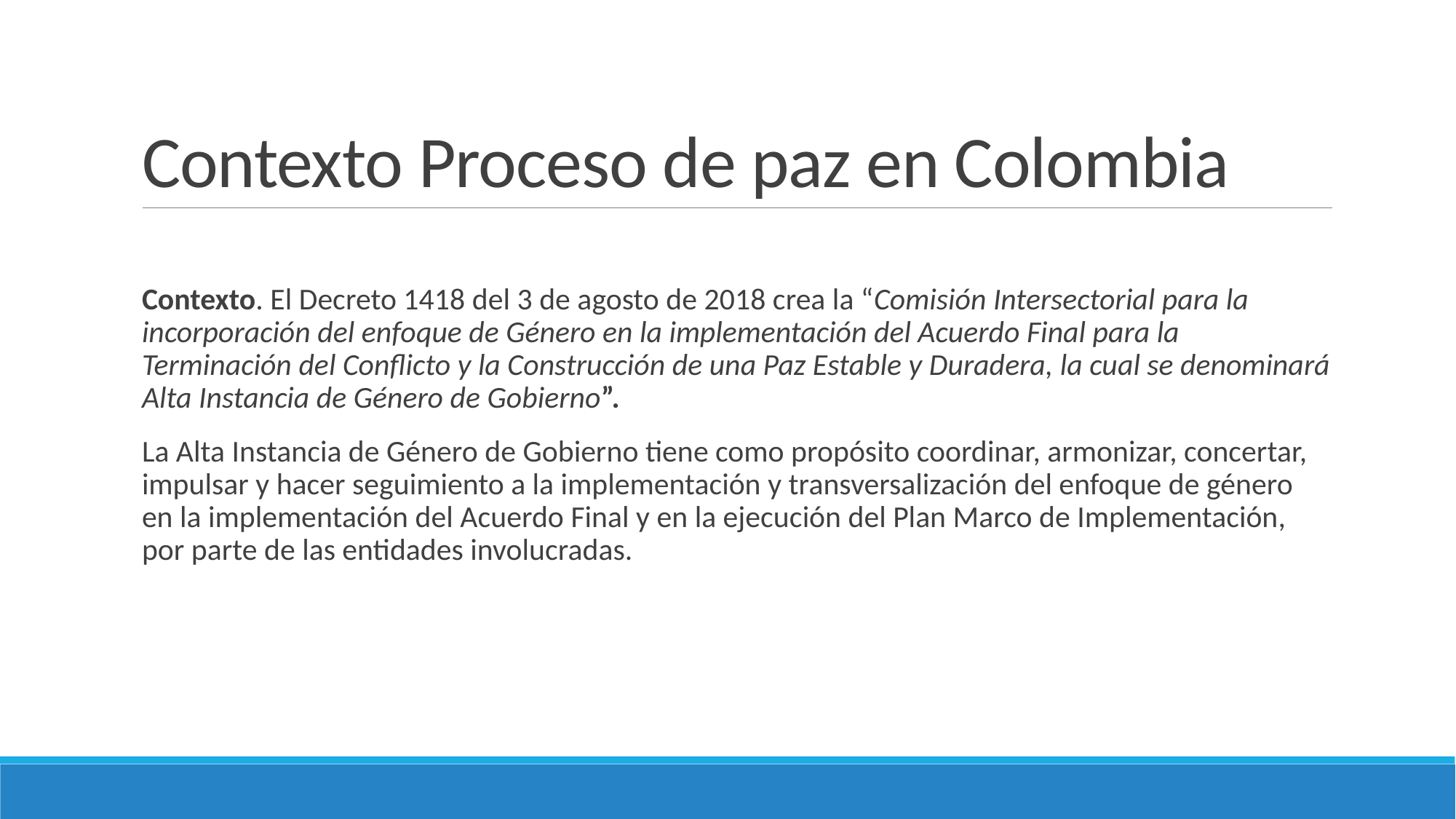

# Contexto Proceso de paz en Colombia

Contexto. El Decreto 1418 del 3 de agosto de 2018 crea la “Comisión Intersectorial para la incorporación del enfoque de Género en la implementación del Acuerdo Final para la Terminación del Conflicto y la Construcción de una Paz Estable y Duradera, la cual se denominará Alta Instancia de Género de Gobierno”.
La Alta Instancia de Género de Gobierno tiene como propósito coordinar, armonizar, concertar, impulsar y hacer seguimiento a la implementación y transversalización del enfoque de género en la implementación del Acuerdo Final y en la ejecución del Plan Marco de Implementación, por parte de las entidades involucradas.